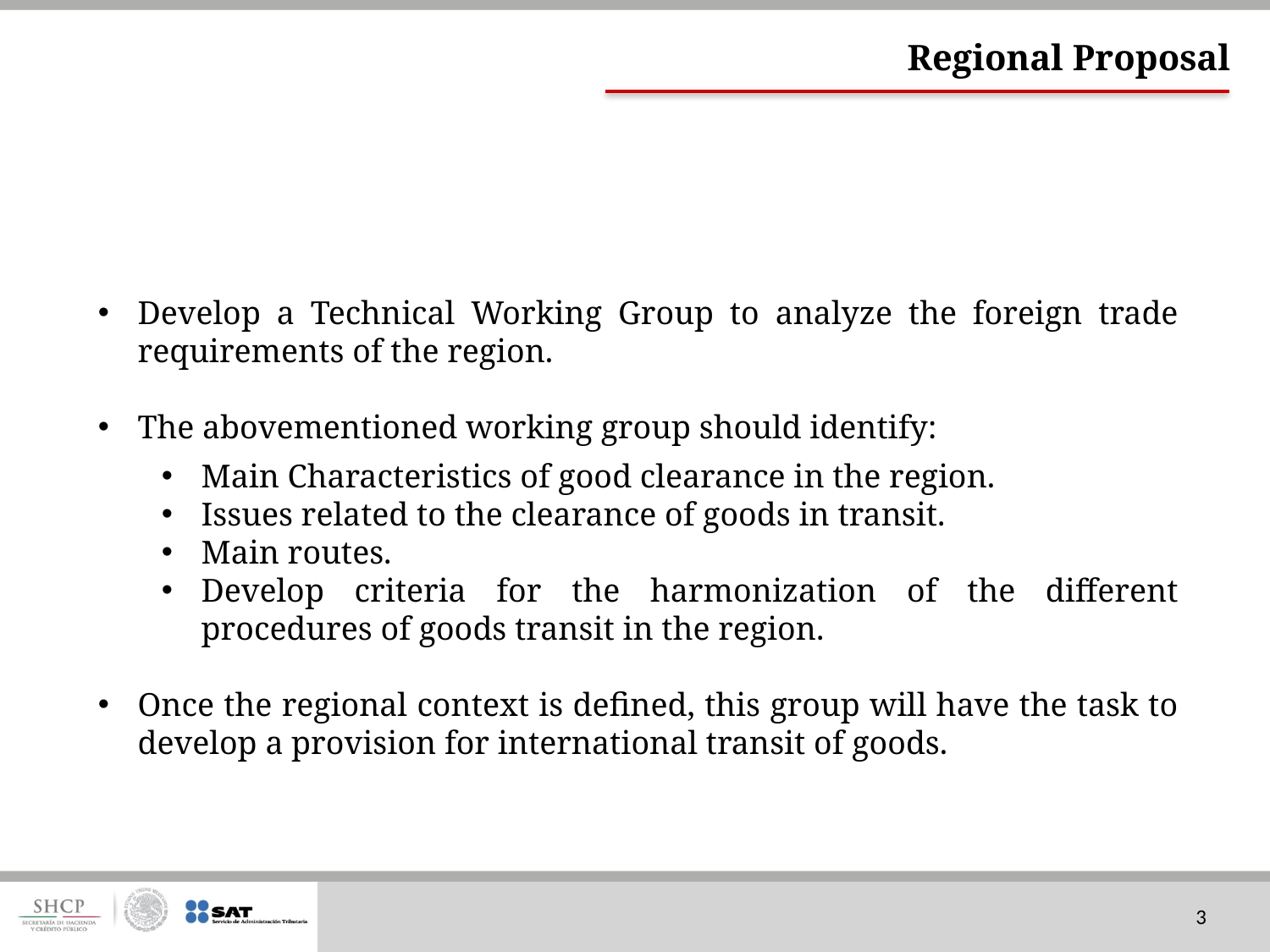

Regional Proposal
Develop a Technical Working Group to analyze the foreign trade requirements of the region.

The abovementioned working group should identify:
Main Characteristics of good clearance in the region.
Issues related to the clearance of goods in transit.
Main routes.
Develop criteria for the harmonization of the different procedures of goods transit in the region.

Once the regional context is defined, this group will have the task to develop a provision for international transit of goods.

3